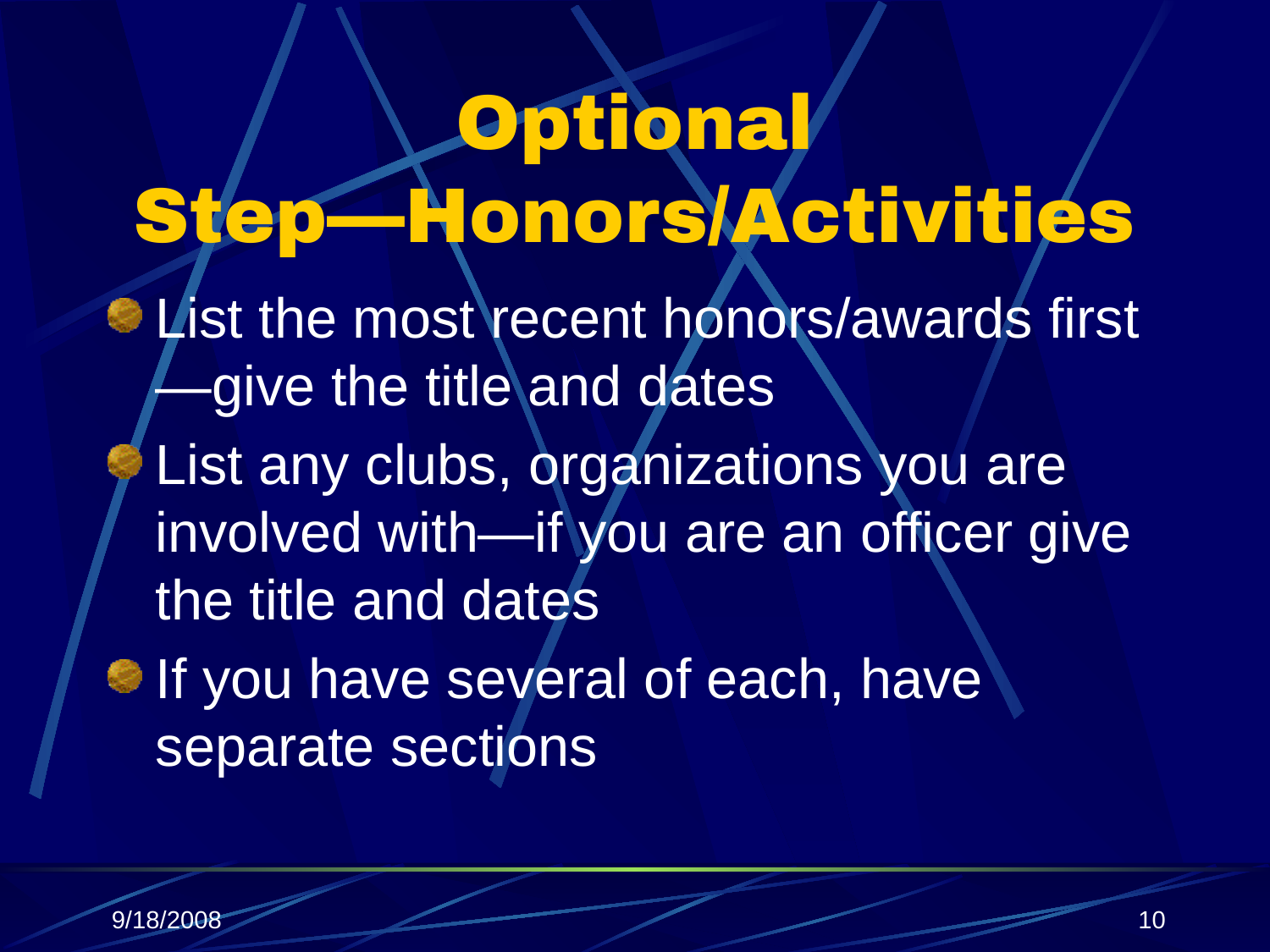

# Optional Step—Honors/Activities
List the most recent honors/awards first—give the title and dates
List any clubs, organizations you are involved with—if you are an officer give the title and dates
If you have several of each, have separate sections

9/18/2008
10